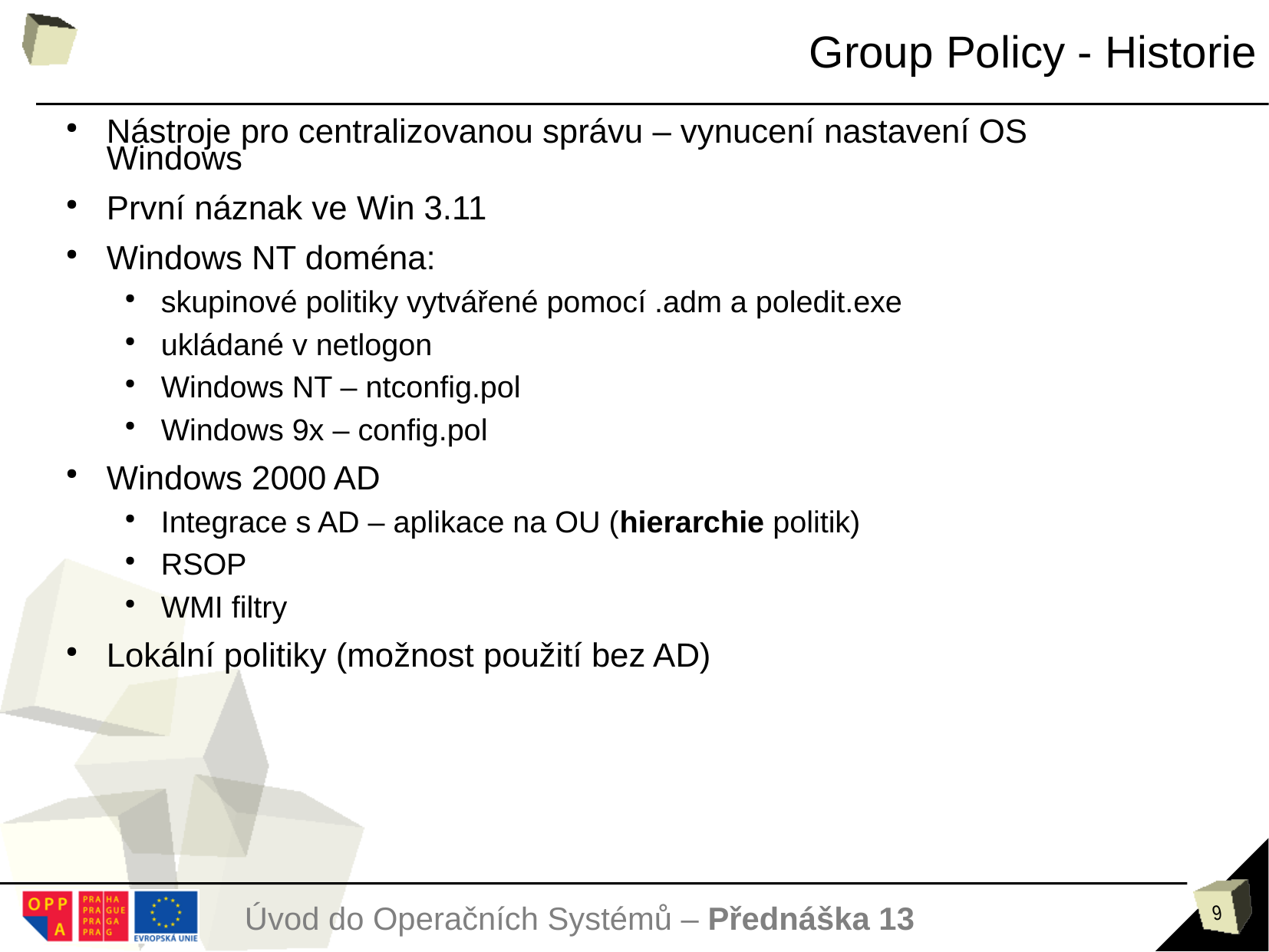

Group Policy - Historie
Nástroje pro centralizovanou správu – vynucení nastavení OS Windows
První náznak ve Win 3.11
Windows NT doména:
skupinové politiky vytvářené pomocí .adm a poledit.exe
ukládané v netlogon
Windows NT – ntconfig.pol
Windows 9x – config.pol
Windows 2000 AD
Integrace s AD – aplikace na OU (hierarchie politik)
RSOP
WMI filtry
Lokální politiky (možnost použití bez AD)